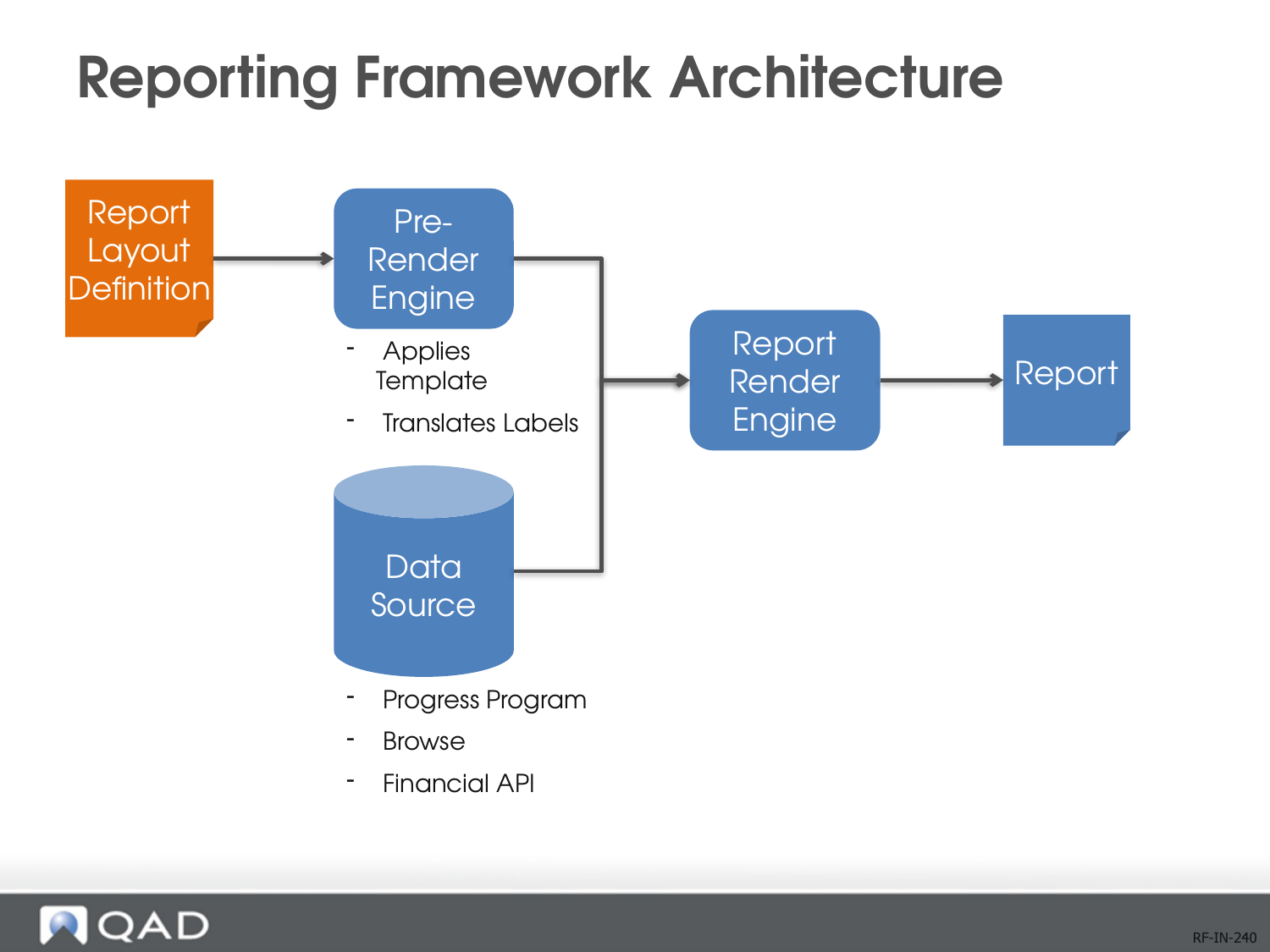

# Reporting Framework Architecture
Report
Layout
Definition
Pre-Render
Engine
Report
Render
Engine
Report
 Applies Template
 Translates Labels
Data
Source
 Progress Program
 Browse
 Financial API
RF-IN-240